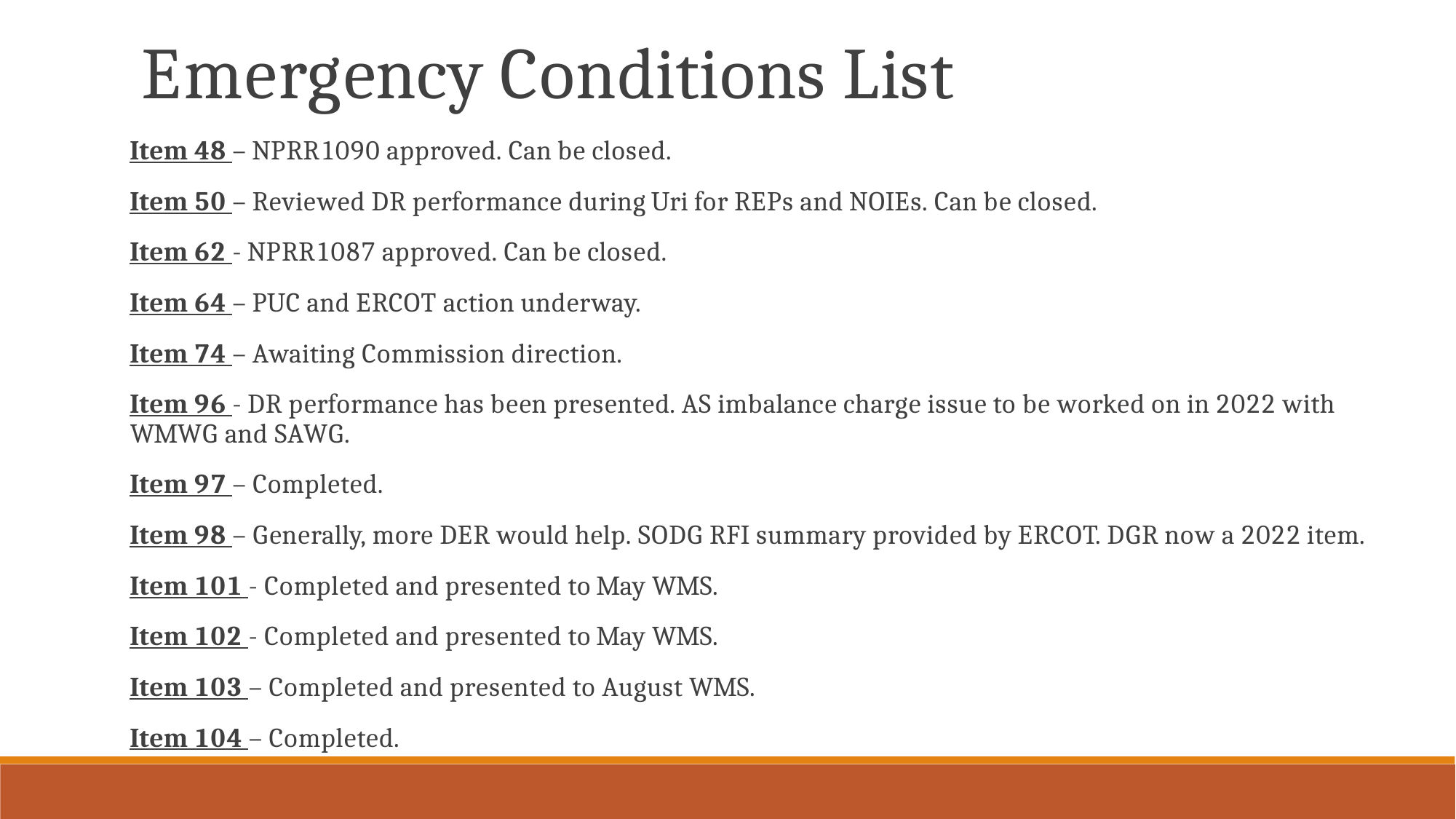

Emergency Conditions List
Item 48 – NPRR1090 approved. Can be closed.
Item 50 – Reviewed DR performance during Uri for REPs and NOIEs. Can be closed.
Item 62 - NPRR1087 approved. Can be closed.
Item 64 – PUC and ERCOT action underway.
Item 74 – Awaiting Commission direction.
Item 96 - DR performance has been presented. AS imbalance charge issue to be worked on in 2022 with WMWG and SAWG.
Item 97 – Completed.
Item 98 – Generally, more DER would help. SODG RFI summary provided by ERCOT. DGR now a 2022 item.
Item 101 - Completed and presented to May WMS.
Item 102 - Completed and presented to May WMS.
Item 103 – Completed and presented to August WMS.
Item 104 – Completed.